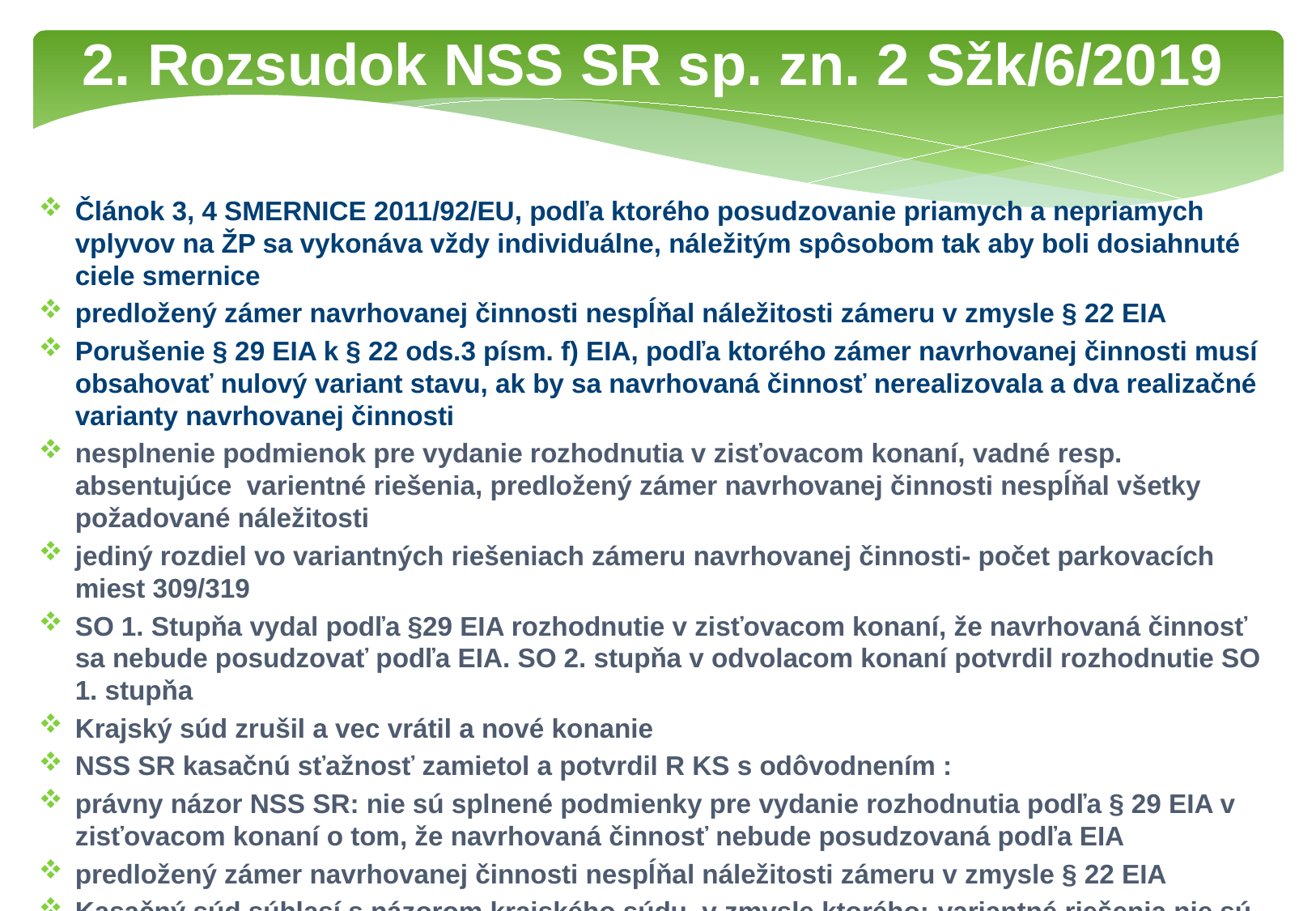

2. Rozsudok NSS SR sp. zn. 2 Sžk/6/2019
Článok 3, 4 SMERNICE 2011/92/EU, podľa ktorého posudzovanie priamych a nepriamych vplyvov na ŽP sa vykonáva vždy individuálne, náležitým spôsobom tak aby boli dosiahnuté ciele smernice
predložený zámer navrhovanej činnosti nespĺňal náležitosti zámeru v zmysle § 22 EIA
Porušenie § 29 EIA k § 22 ods.3 písm. f) EIA, podľa ktorého zámer navrhovanej činnosti musí obsahovať nulový variant stavu, ak by sa navrhovaná činnosť nerealizovala a dva realizačné varianty navrhovanej činnosti
nesplnenie podmienok pre vydanie rozhodnutia v zisťovacom konaní, vadné resp. absentujúce  varientné riešenia, predložený zámer navrhovanej činnosti nespĺňal všetky požadované náležitosti
jediný rozdiel vo variantných riešeniach zámeru navrhovanej činnosti- počet parkovacích miest 309/319
SO 1. Stupňa vydal podľa §29 EIA rozhodnutie v zisťovacom konaní, že navrhovaná činnosť sa nebude posudzovať podľa EIA. SO 2. stupňa v odvolacom konaní potvrdil rozhodnutie SO 1. stupňa
Krajský súd zrušil a vec vrátil a nové konanie
NSS SR kasačnú sťažnosť zamietol a potvrdil R KS s odôvodnením :
právny názor NSS SR: nie sú splnené podmienky pre vydanie rozhodnutia podľa § 29 EIA v zisťovacom konaní o tom, že navrhovaná činnosť nebude posudzovaná podľa EIA
predložený zámer navrhovanej činnosti nespĺňal náležitosti zámeru v zmysle § 22 EIA
Kasačný súd súhlasí s názorom krajského súdu, v zmysle ktorého: variantné riešenia nie sú akékoľvek formálne rozdielne sa tváriace riešenia, ale len také riešenia, z ktorých každé má odlišný vplyv na ŽP.